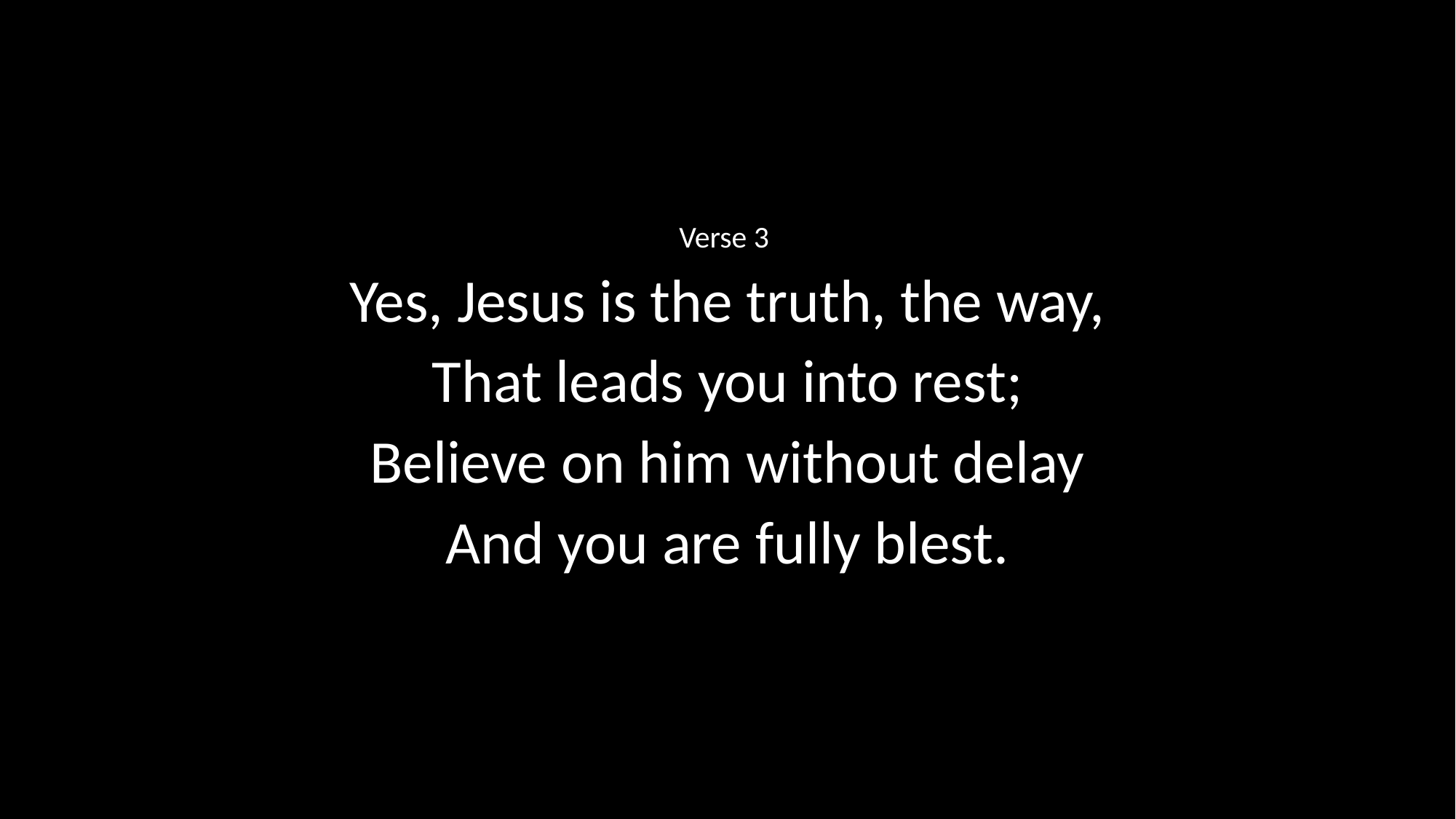

Verse 3
Yes, Jesus is the truth, the way,
That leads you into rest;
Believe on him without delay
And you are fully blest.